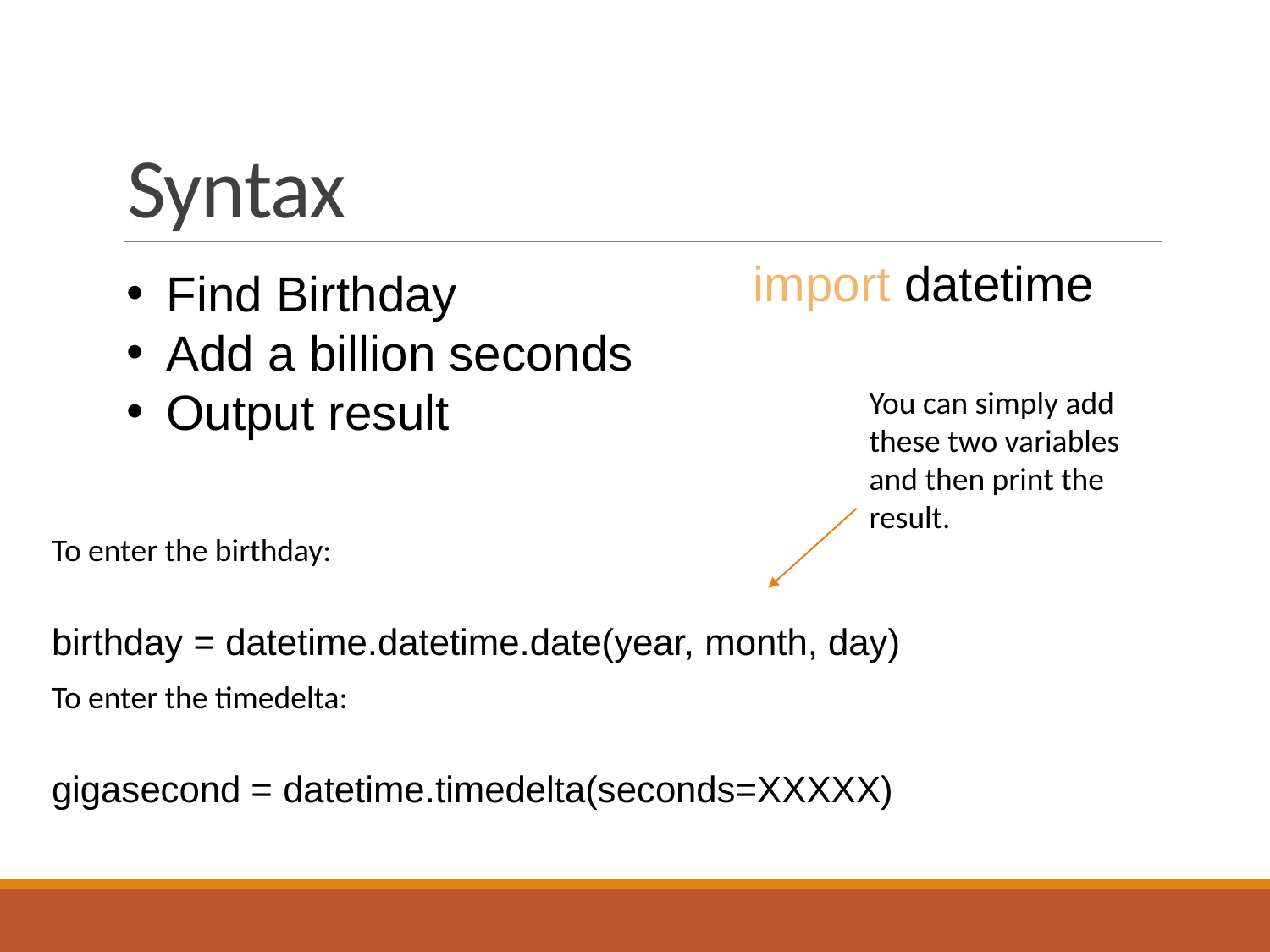

# Syntax
import datetime
Find Birthday
Add a billion seconds
Output result
You can simply add these two variables and then print the result.
To enter the birthday:

birthday = datetime.datetime.date(year, month, day)
To enter the timedelta:

gigasecond = datetime.timedelta(seconds=XXXXX)